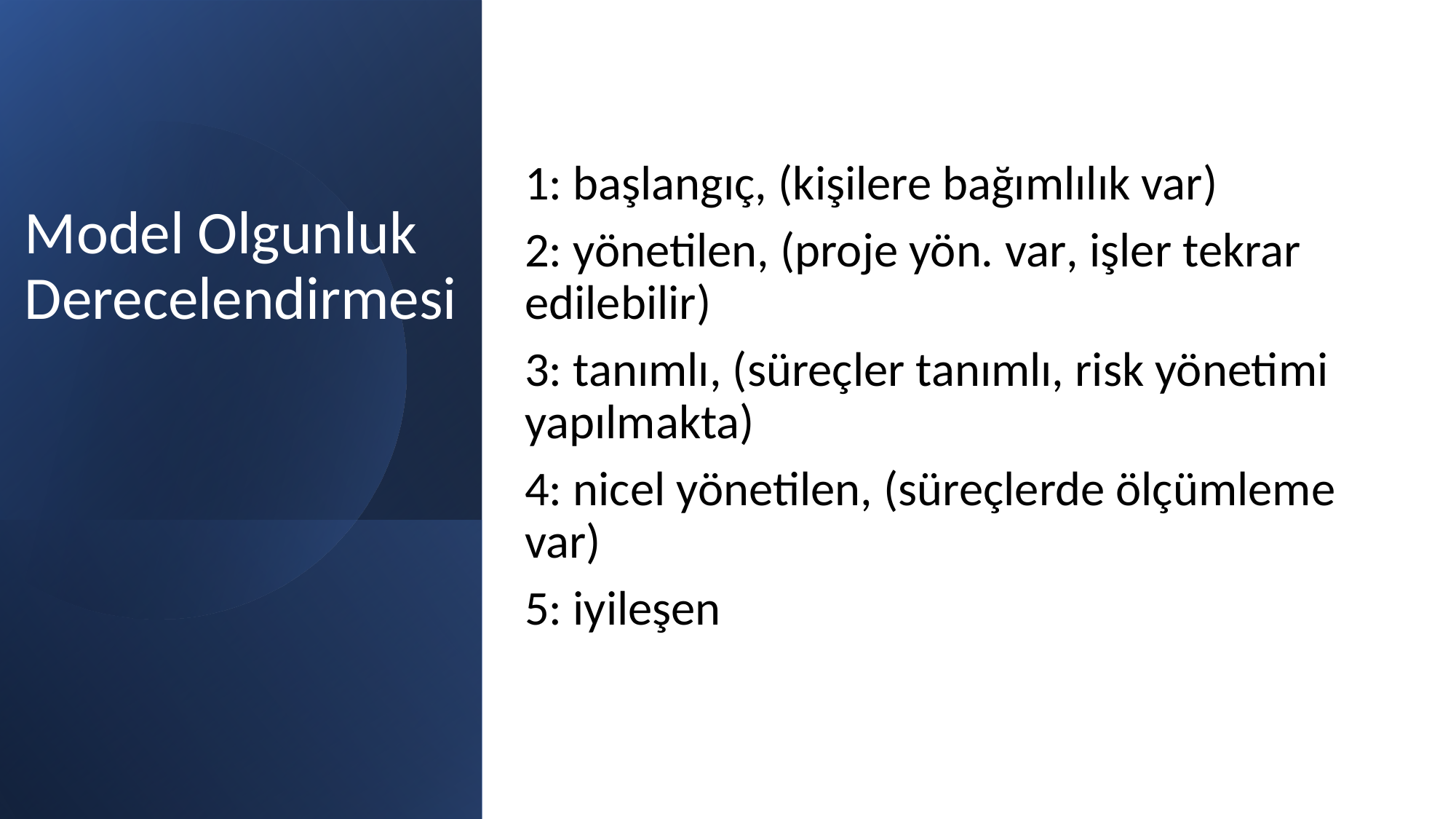

1: başlangıç, (kişilere bağımlılık var)
2: yönetilen, (proje yön. var, işler tekrar edilebilir)
3: tanımlı, (süreçler tanımlı, risk yönetimi yapılmakta)
4: nicel yönetilen, (süreçlerde ölçümleme var)
5: iyileşen

# Model Olgunluk Derecelendirmesi